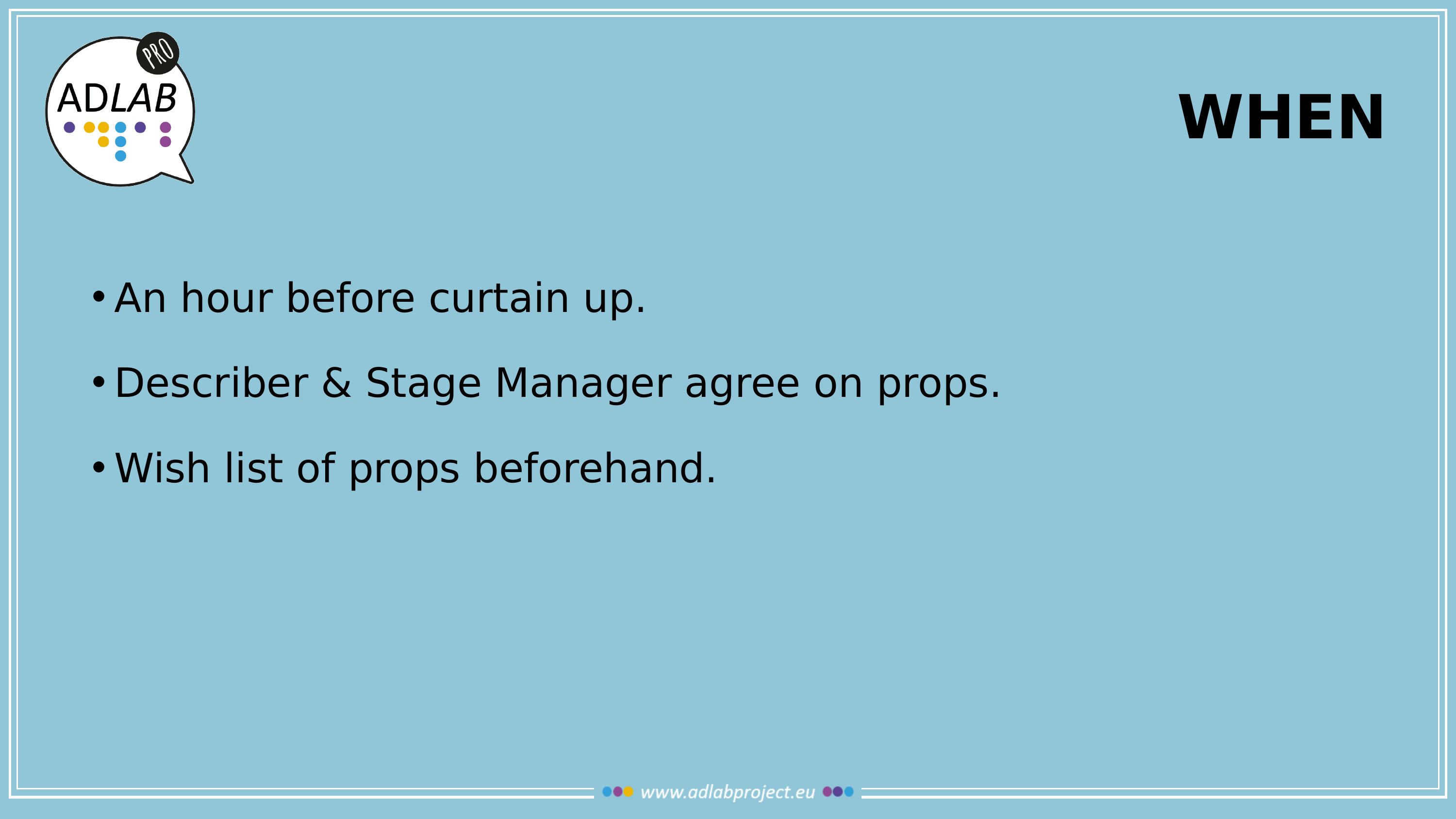

# when
An hour before curtain up.
Describer & Stage Manager agree on props.
Wish list of props beforehand.